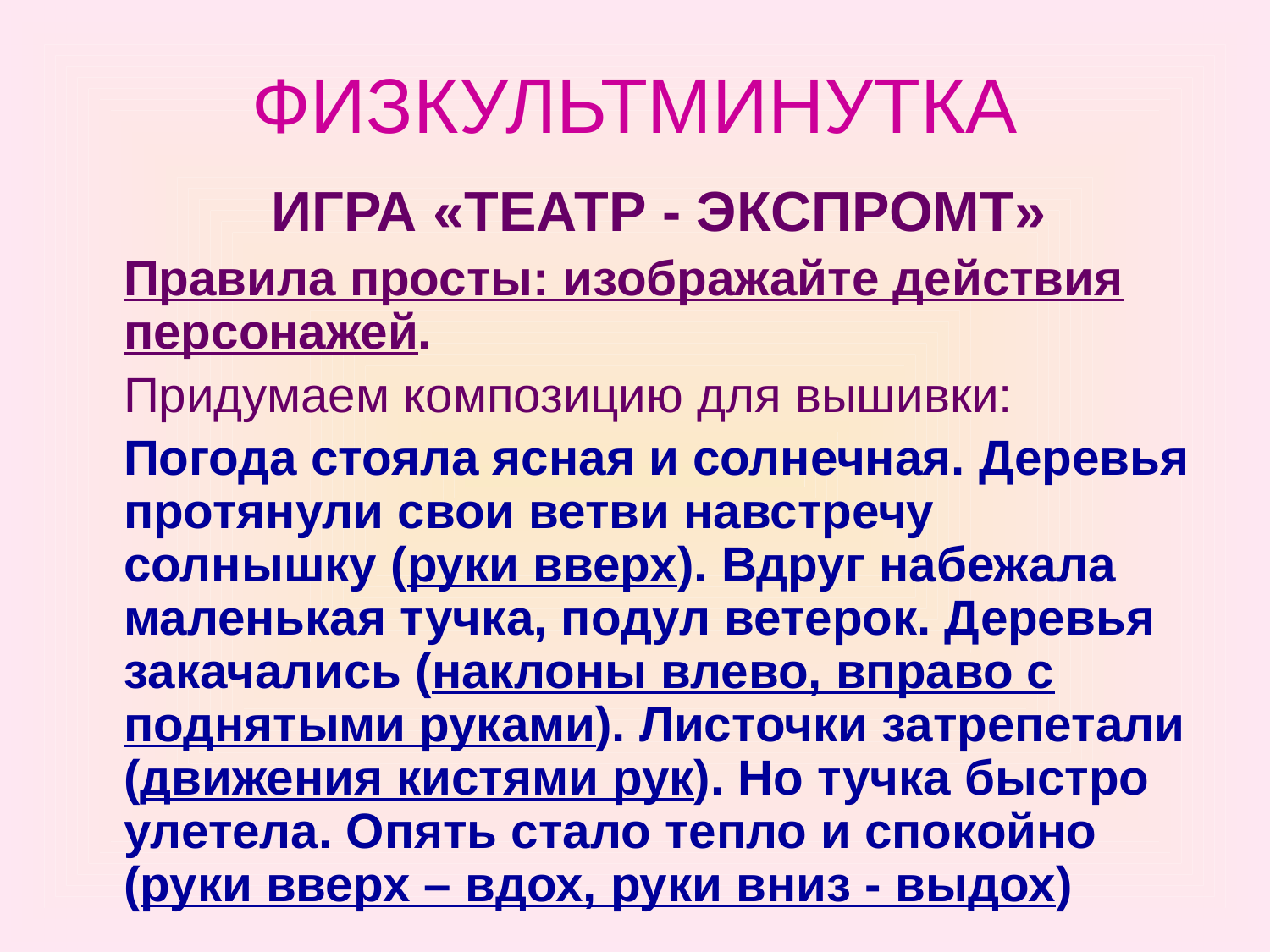

# ФИЗКУЛЬТМИНУТКА
	ИГРА «ТЕАТР - ЭКСПРОМТ»
	Правила просты: изображайте действия персонажей.
	Придумаем композицию для вышивки:
	Погода стояла ясная и солнечная. Деревья протянули свои ветви навстречу солнышку (руки вверх). Вдруг набежала маленькая тучка, подул ветерок. Деревья закачались (наклоны влево, вправо с поднятыми руками). Листочки затрепетали (движения кистями рук). Но тучка быстро улетела. Опять стало тепло и спокойно (руки вверх – вдох, руки вниз - выдох)